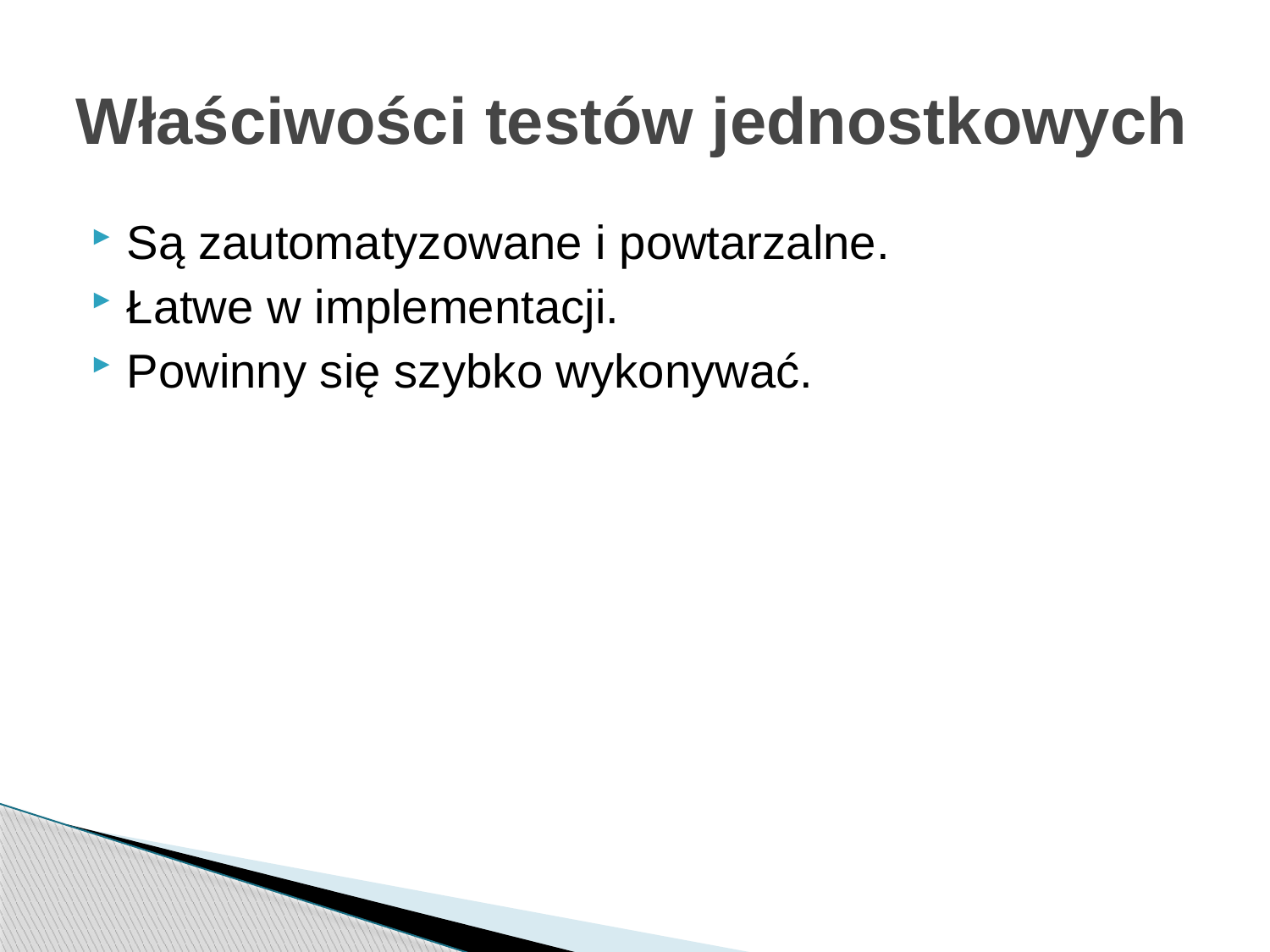

# Właściwości testów jednostkowych
Są zautomatyzowane i powtarzalne.
Łatwe w implementacji.
Powinny się szybko wykonywać.